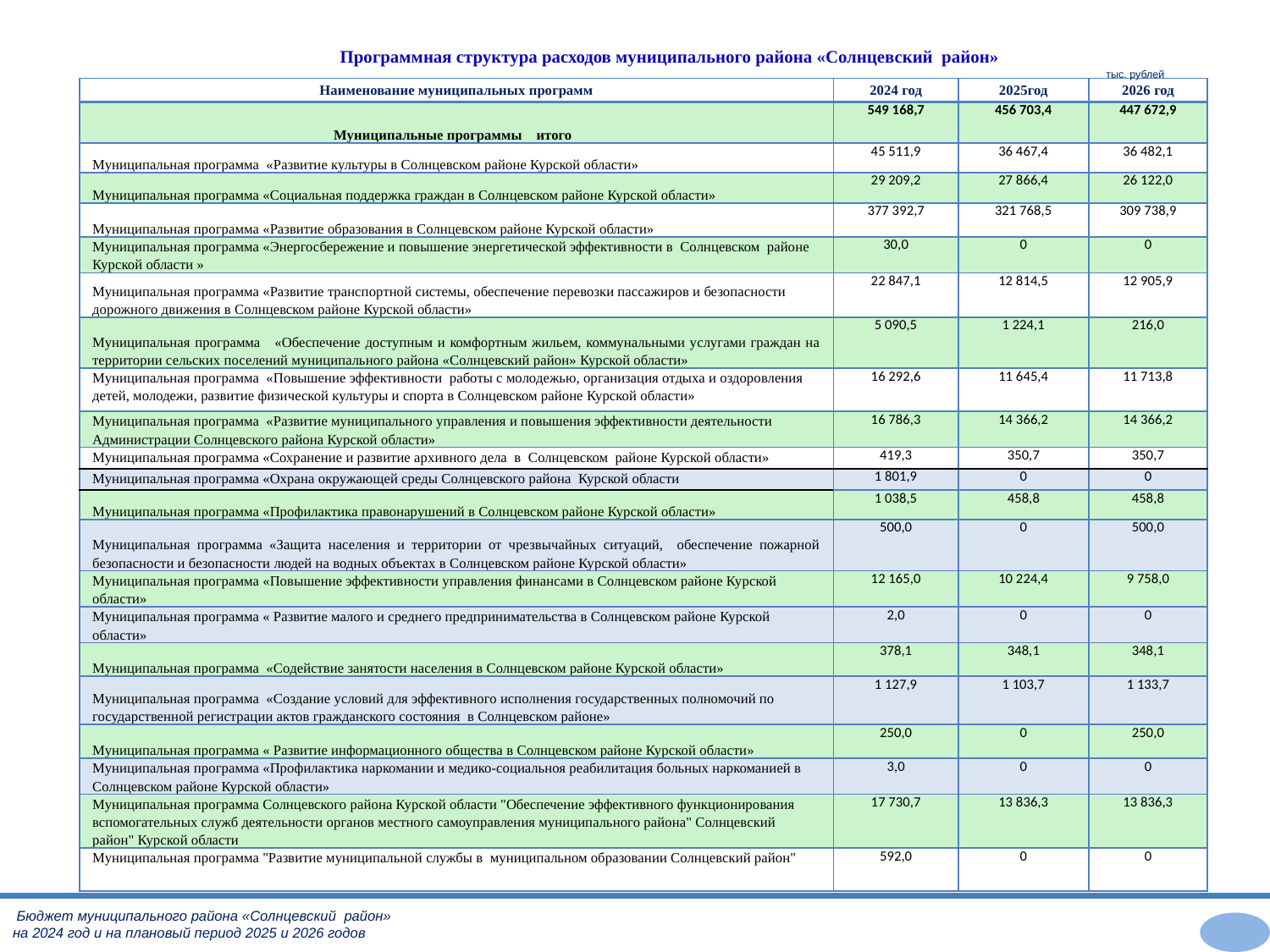

# Программная структура расходов муниципального района «Солнцевский  район»

тыс. рублей
| Наименование муниципальных программ | 2024 год | 2025год | 2026 год |
| --- | --- | --- | --- |
| Муниципальные программы итого | 549 168,7 | 456 703,4 | 447 672,9 |
| Муниципальная программа «Развитие культуры в Солнцевском районе Курской области» | 45 511,9 | 36 467,4 | 36 482,1 |
| Муниципальная программа «Социальная поддержка граждан в Солнцевском районе Курской области» | 29 209,2 | 27 866,4 | 26 122,0 |
| Муниципальная программа «Развитие образования в Солнцевском районе Курской области» | 377 392,7 | 321 768,5 | 309 738,9 |
| Муниципальная программа «Энергосбережение и повышение энергетической эффективности в Солнцевском районе Курской области » | 30,0 | 0 | 0 |
| Муниципальная программа «Развитие транспортной системы, обеспечение перевозки пассажиров и безопасности дорожного движения в Солнцевском районе Курской области» | 22 847,1 | 12 814,5 | 12 905,9 |
| Муниципальная программа «Обеспечение доступным и комфортным жильем, коммунальными услугами граждан на территории сельских поселений муниципального района «Солнцевский район» Курской области» | 5 090,5 | 1 224,1 | 216,0 |
| Муниципальная программа «Повышение эффективности работы с молодежью, организация отдыха и оздоровления детей, молодежи, развитие физической культуры и спорта в Солнцевском районе Курской области» | 16 292,6 | 11 645,4 | 11 713,8 |
| Муниципальная программа «Развитие муниципального управления и повышения эффективности деятельности Администрации Солнцевского района Курской области» | 16 786,3 | 14 366,2 | 14 366,2 |
| Муниципальная программа «Сохранение и развитие архивного дела в Солнцевском районе Курской области» | 419,3 | 350,7 | 350,7 |
| Муниципальная программа «Охрана окружающей среды Солнцевского района Курской области | 1 801,9 | 0 | 0 |
| Муниципальная программа «Профилактика правонарушений в Солнцевском районе Курской области» | 1 038,5 | 458,8 | 458,8 |
| Муниципальная программа «Защита населения и территории от чрезвычайных ситуаций, обеспечение пожарной безопасности и безопасности людей на водных объектах в Солнцевском районе Курской области» | 500,0 | 0 | 500,0 |
| Муниципальная программа «Повышение эффективности управления финансами в Солнцевском районе Курской области» | 12 165,0 | 10 224,4 | 9 758,0 |
| Муниципальная программа « Развитие малого и среднего предпринимательства в Солнцевском районе Курской области» | 2,0 | 0 | 0 |
| Муниципальная программа «Содействие занятости населения в Солнцевском районе Курской области» | 378,1 | 348,1 | 348,1 |
| Муниципальная программа «Создание условий для эффективного исполнения государственных полномочий по государственной регистрации актов гражданского состояния в Солнцевском районе» | 1 127,9 | 1 103,7 | 1 133,7 |
| Муниципальная программа « Развитие информационного общества в Солнцевском районе Курской области» | 250,0 | 0 | 250,0 |
| Муниципальная программа «Профилактика наркомании и медико-социальноя реабилитация больных наркоманией в Солнцевском районе Курской области» | 3,0 | 0 | 0 |
| Муниципальная программа Солнцевского района Курской области "Обеспечение эффективного функционирования вспомогательных служб деятельности органов местного самоуправления муниципального района" Солнцевский район" Курской области | 17 730,7 | 13 836,3 | 13 836,3 |
| Муниципальная программа "Развитие муниципальной службы в муниципальном образовании Солнцевский район" | 592,0 | 0 | 0 |
 Бюджет муниципального района «Солнцевский  район»
на 2024 год и на плановый период 2025 и 2026 годов